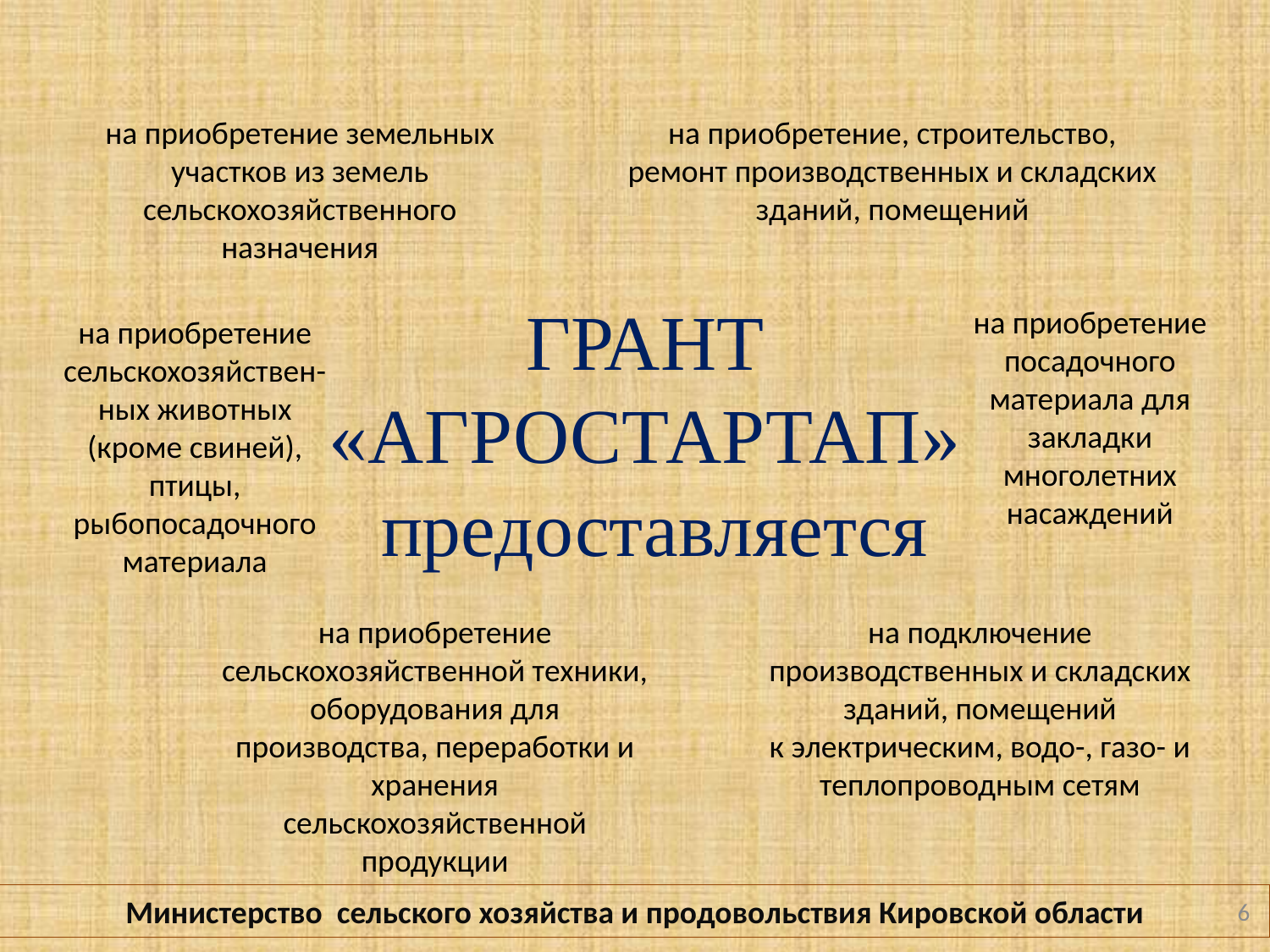

на приобретение земельных участков из земель сельскохозяйственного назначения
на приобретение, строительство, ремонт производственных и складских зданий, помещений
ГРАНТ
«АГРОСТАРТАП»
предоставляется
на приобретение посадочного материала для закладки многолетних насаждений
на приобретение сельскохозяйствен-ных животных (кроме свиней), птицы, рыбопосадочного материала
на приобретение сельскохозяйственной техники,
оборудования для производства, переработки и хранения сельскохозяйственной продукции
на подключение производственных и складских зданий, помещений
к электрическим, водо-, газо- и теплопроводным сетям
Министерство  сельского хозяйства и продовольствия Кировской области
6